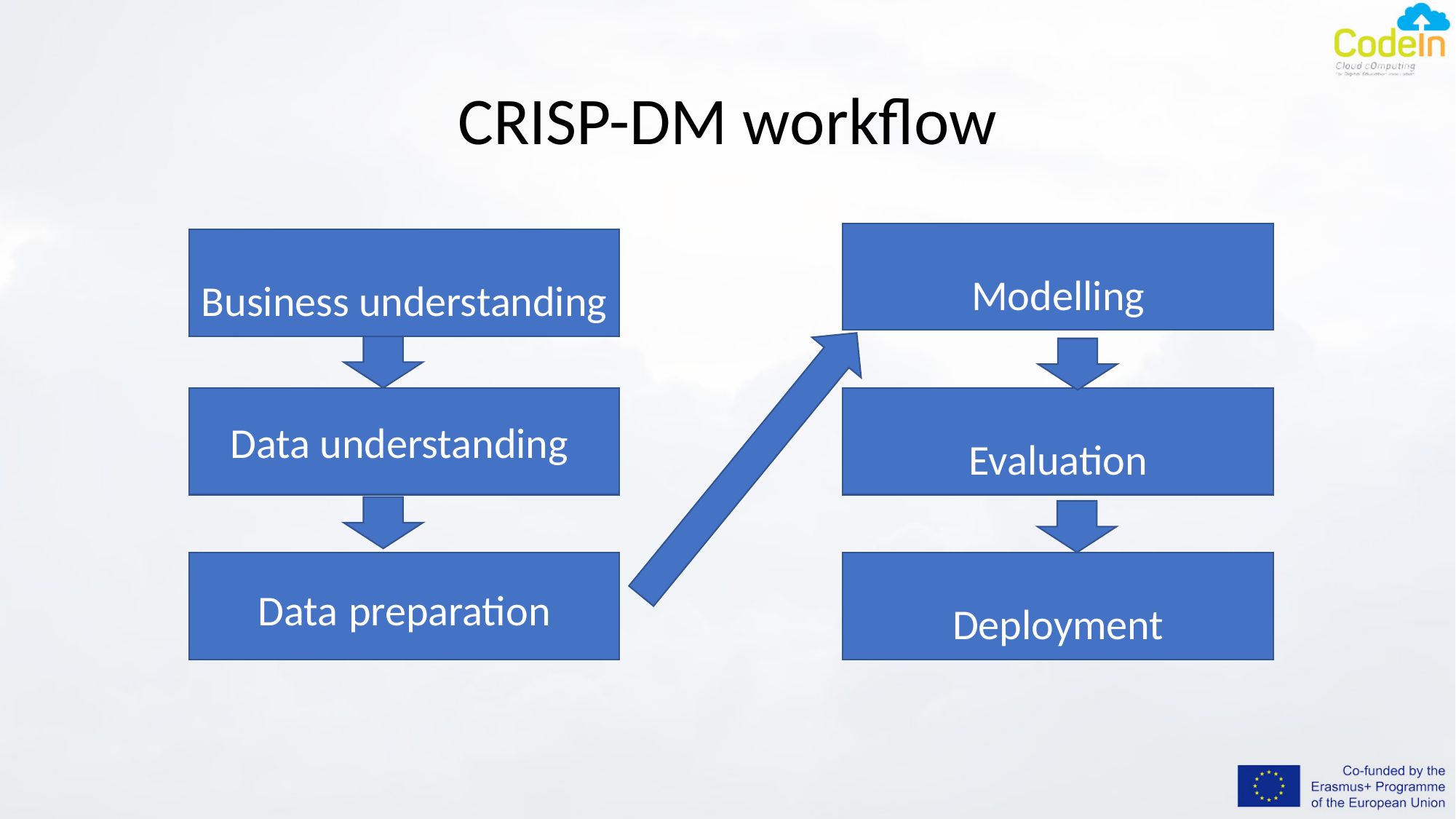

# CRISP-DM workflow

Modelling

Business understanding

Data understanding

Evaluation

Data preparation

Deployment